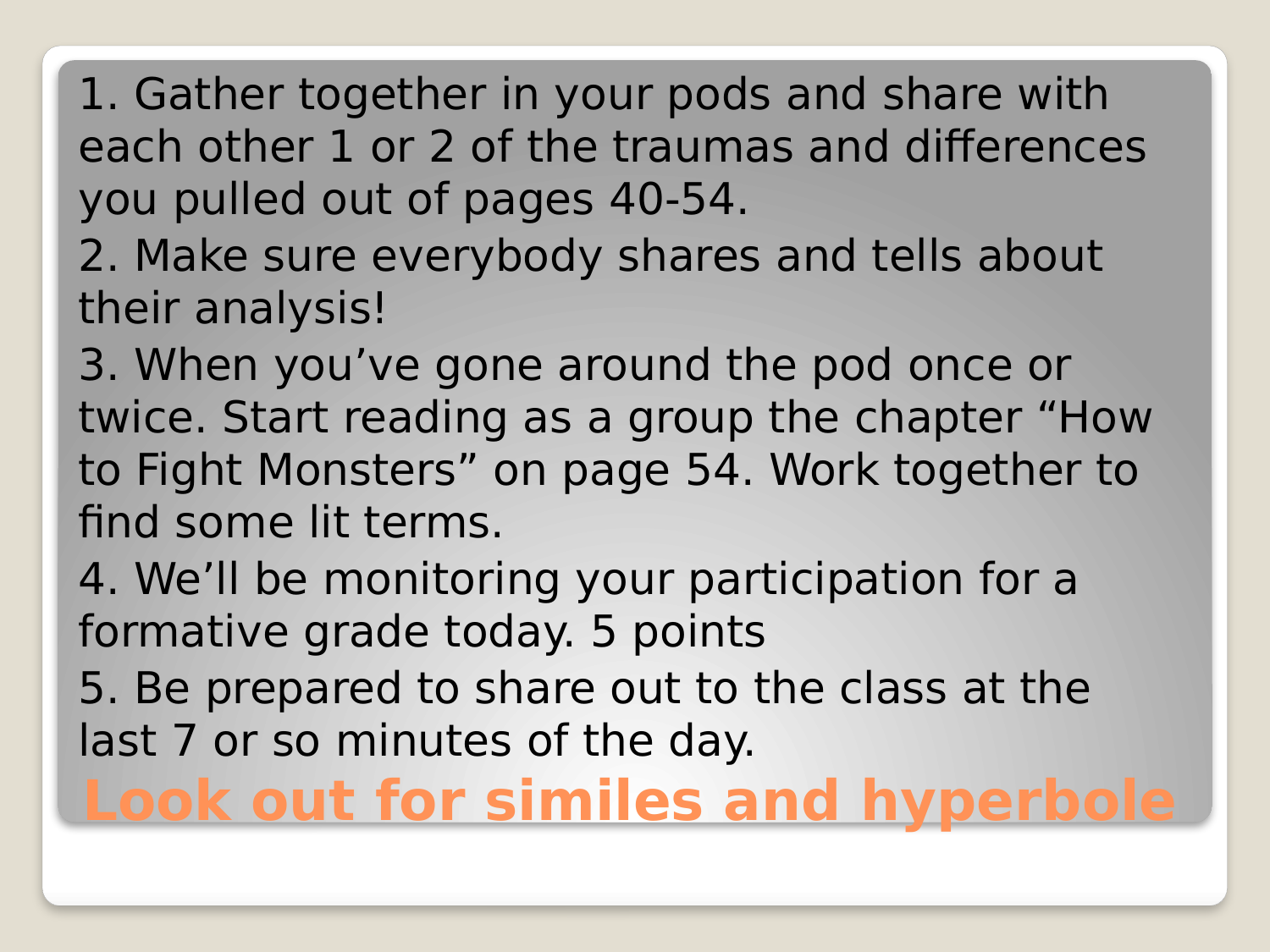

1. Gather together in your pods and share with each other 1 or 2 of the traumas and differences you pulled out of pages 40-54.
2. Make sure everybody shares and tells about their analysis!
3. When you’ve gone around the pod once or twice. Start reading as a group the chapter “How to Fight Monsters” on page 54. Work together to find some lit terms.
4. We’ll be monitoring your participation for a formative grade today. 5 points
5. Be prepared to share out to the class at the last 7 or so minutes of the day.

# Look out for similes and hyperbole